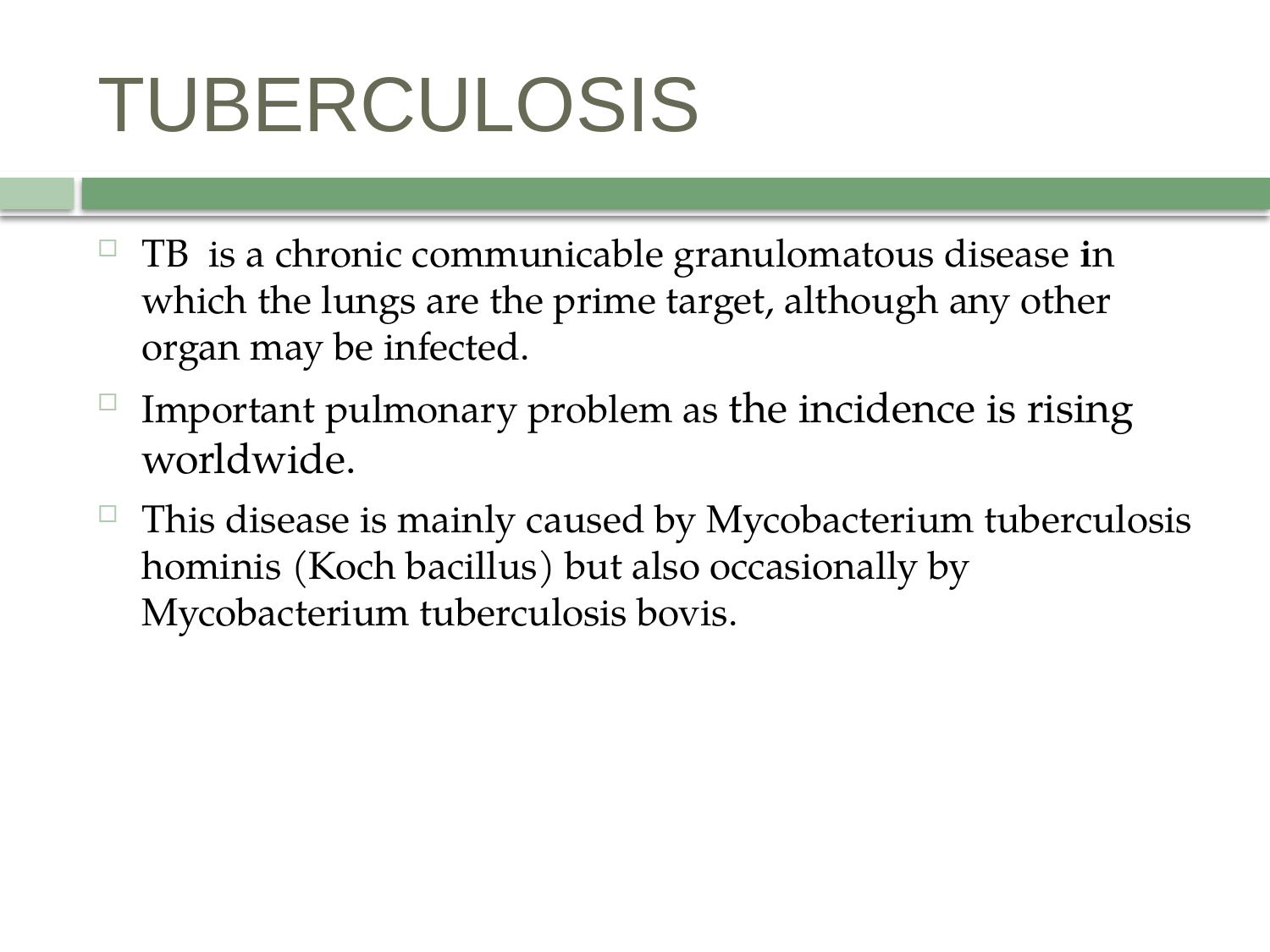

# TUBERCULOSIS
TB  is a chronic communicable granulomatous disease in which the lungs are the prime target, although any other organ may be infected.
Important pulmonary problem as the incidence is rising worldwide.
This disease is mainly caused by Mycobacterium tuberculosis hominis (Koch bacillus) but also occasionally by Mycobacterium tuberculosis bovis.